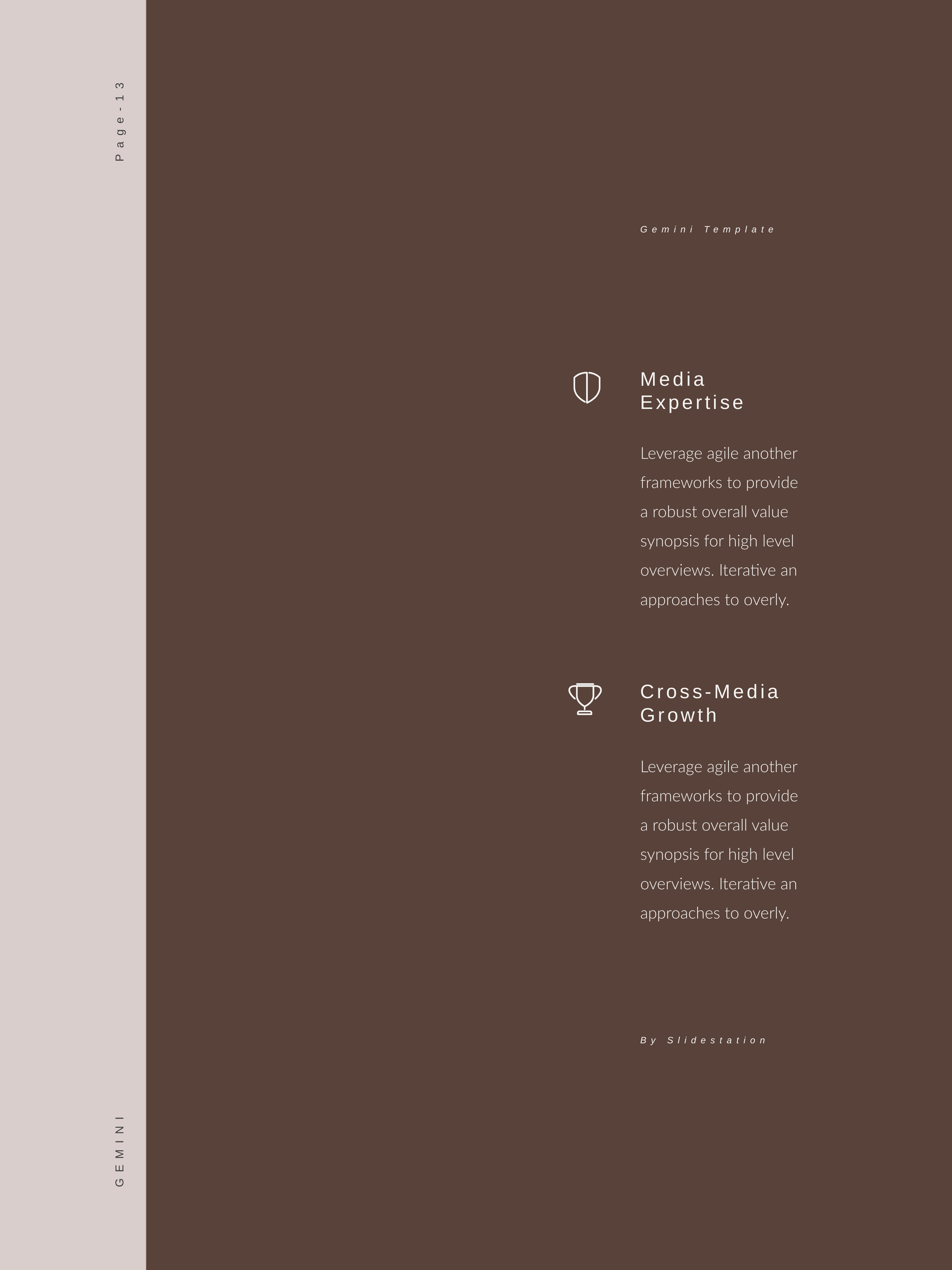

Page-13
Gemini Template

Media
Expertise

Leverage agile another frameworks to provide a robust overall value synopsis for high level overviews. Iterative an approaches to overly.
Cross-Media Growth

Leverage agile another frameworks to provide a robust overall value synopsis for high level overviews. Iterative an approaches to overly.
By Slidestation
GEMINI